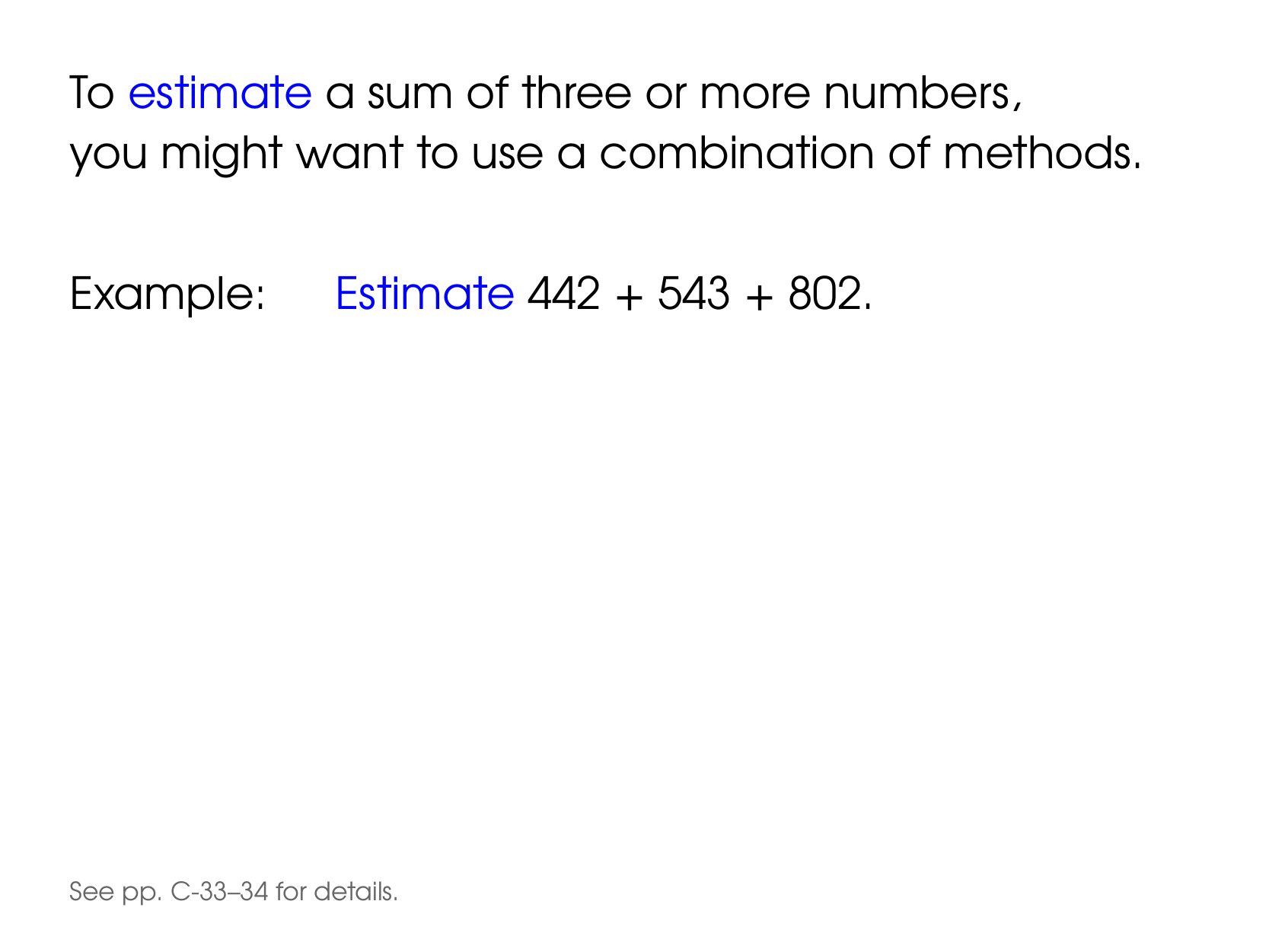

To estimate a sum of three or more numbers,
you might want to use a combination of methods.
Example:	   Estimate 442 + 543 + 802.
See pp. C-33–34 for details.